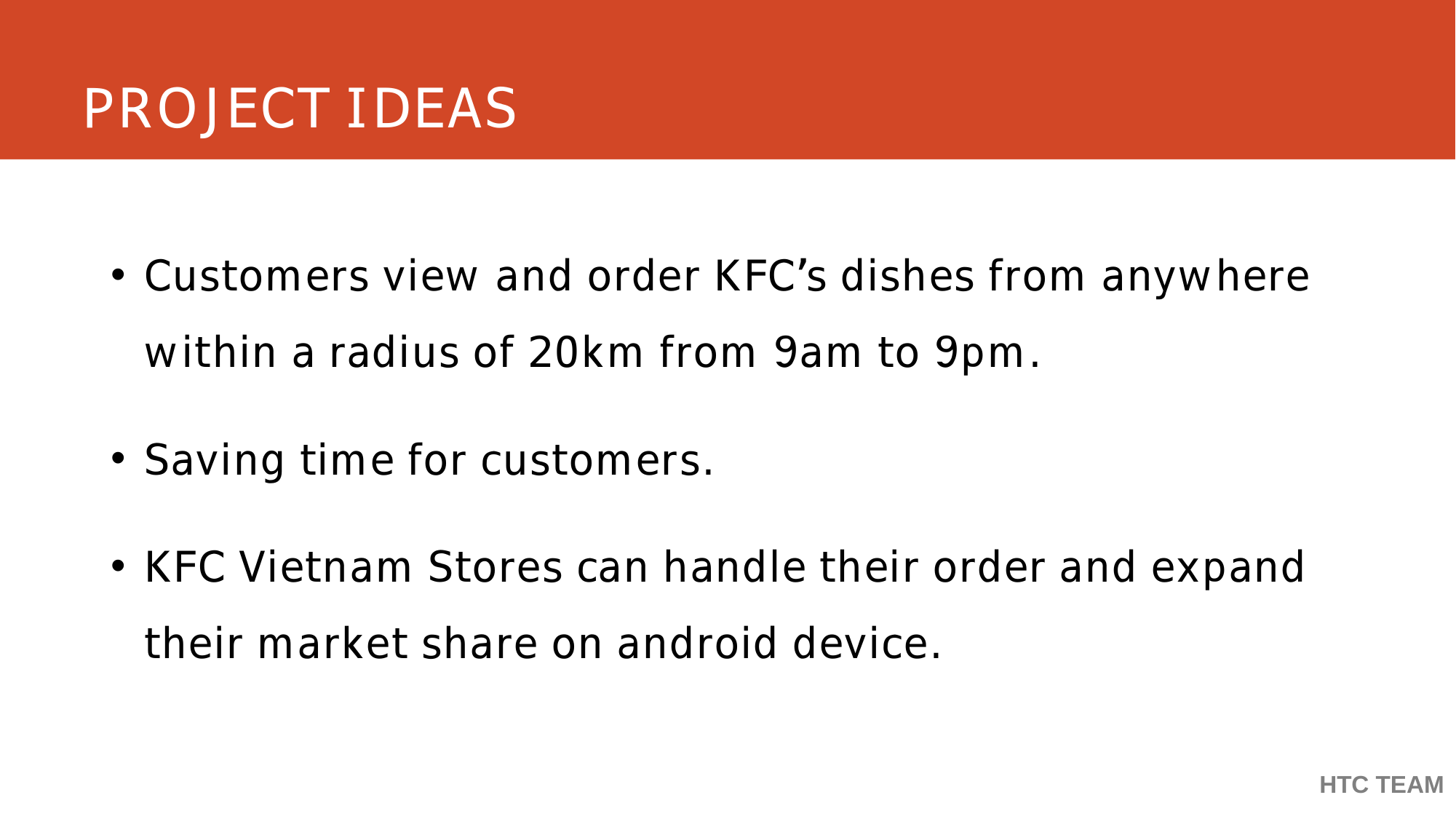

# PROJECT IDEAS
Customers view and order KFC’s dishes from anywhere within a radius of 20km from 9am to 9pm.
Saving time for customers.
KFC Vietnam Stores can handle their order and expand their market share on android device.

HTC TEAM